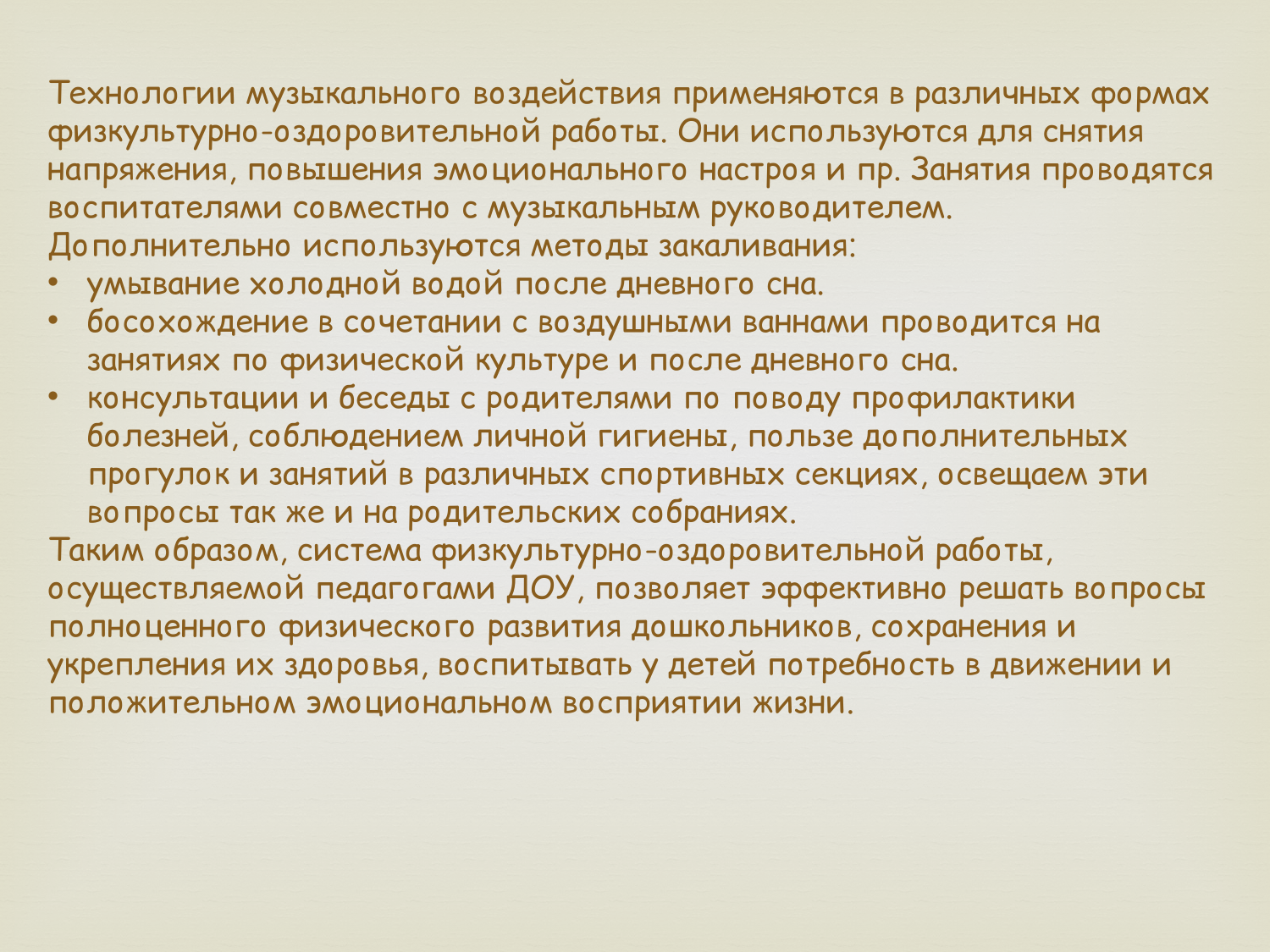

Технологии музыкального воздействия применяются в различных формах физкультурно-оздоровительной работы. Они используются для снятия напряжения, повышения эмоционального настроя и пр. Занятия проводятся воспитателями совместно с музыкальным руководителем.
Дополнительно используются методы закаливания:
умывание холодной водой после дневного сна.
босохождение в сочетании с воздушными ваннами проводится на занятиях по физической культуре и после дневного сна.
консультации и беседы с родителями по поводу профилактики болезней, соблюдением личной гигиены, пользе дополнительных прогулок и занятий в различных спортивных секциях, освещаем эти вопросы так же и на родительских собраниях.
Таким образом, система физкультурно-оздоровительной работы, осуществляемой педагогами ДОУ, позволяет эффективно решать вопросы полноценного физического развития дошкольников, сохранения и укрепления их здоровья, воспитывать у детей потребность в движении и положительном эмоциональном восприятии жизни.